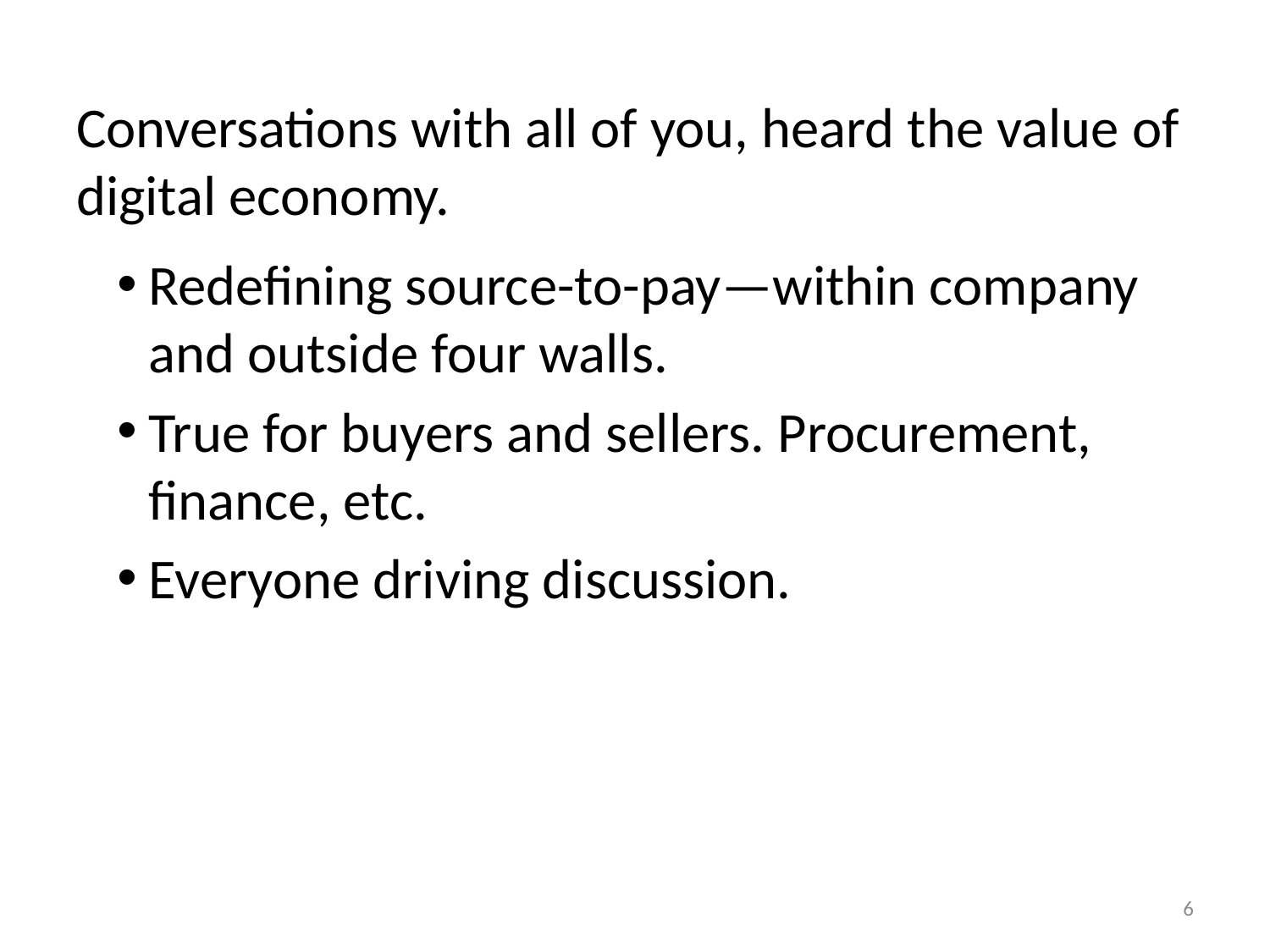

Conversations with all of you, heard the value of digital economy.
Redefining source-to-pay—within company and outside four walls.
True for buyers and sellers. Procurement, finance, etc.
Everyone driving discussion.

6